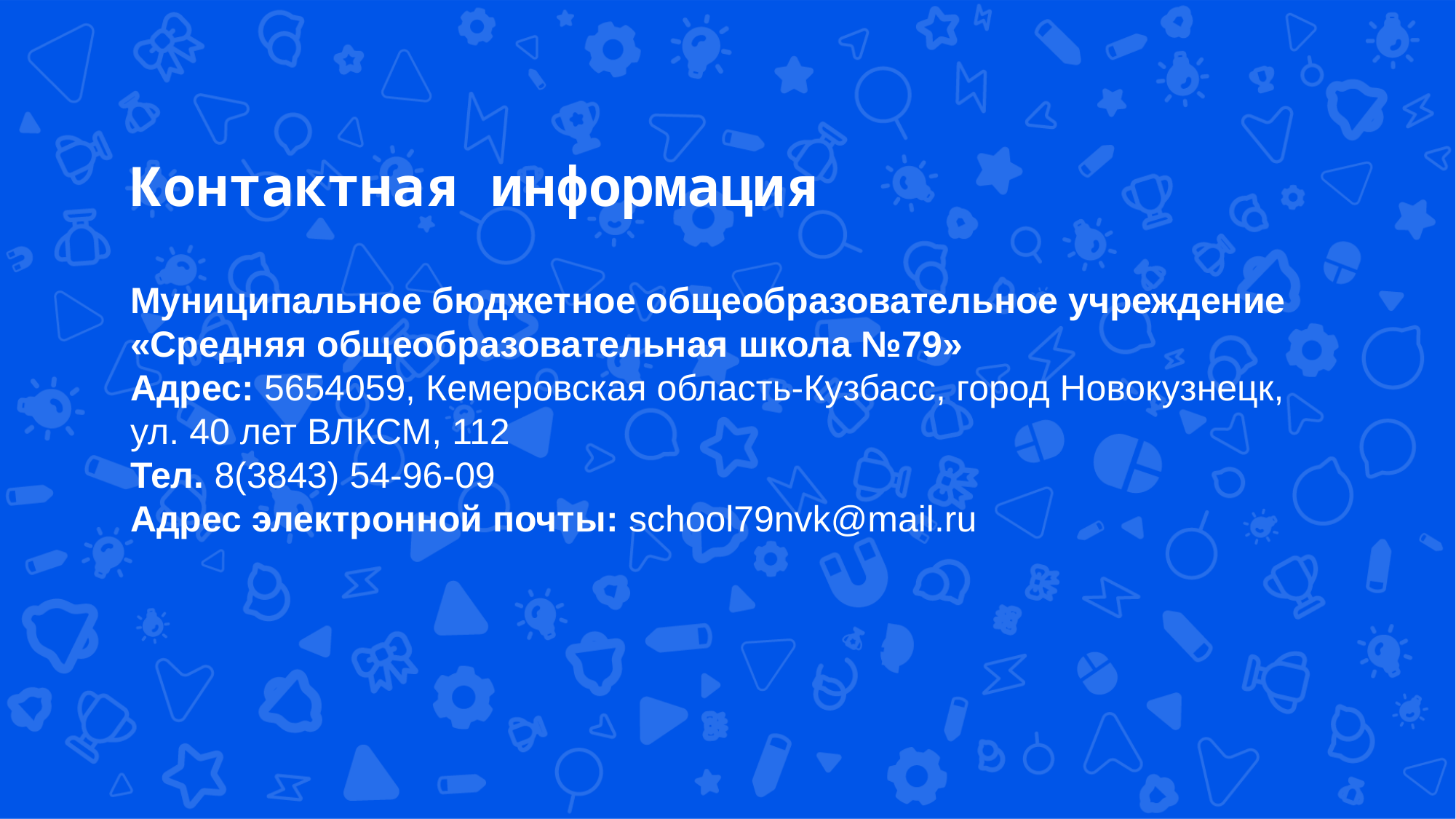

Контактная информация

Муниципальное бюджетное общеобразовательное учреждение «Средняя общеобразовательная школа №79»
Адрес: 5654059, Кемеровская область-Кузбасс, город Новокузнецк, ул. 40 лет ВЛКСМ, 112
Тел. 8(3843) 54-96-09
Адрес электронной почты: school79nvk@mail.ru